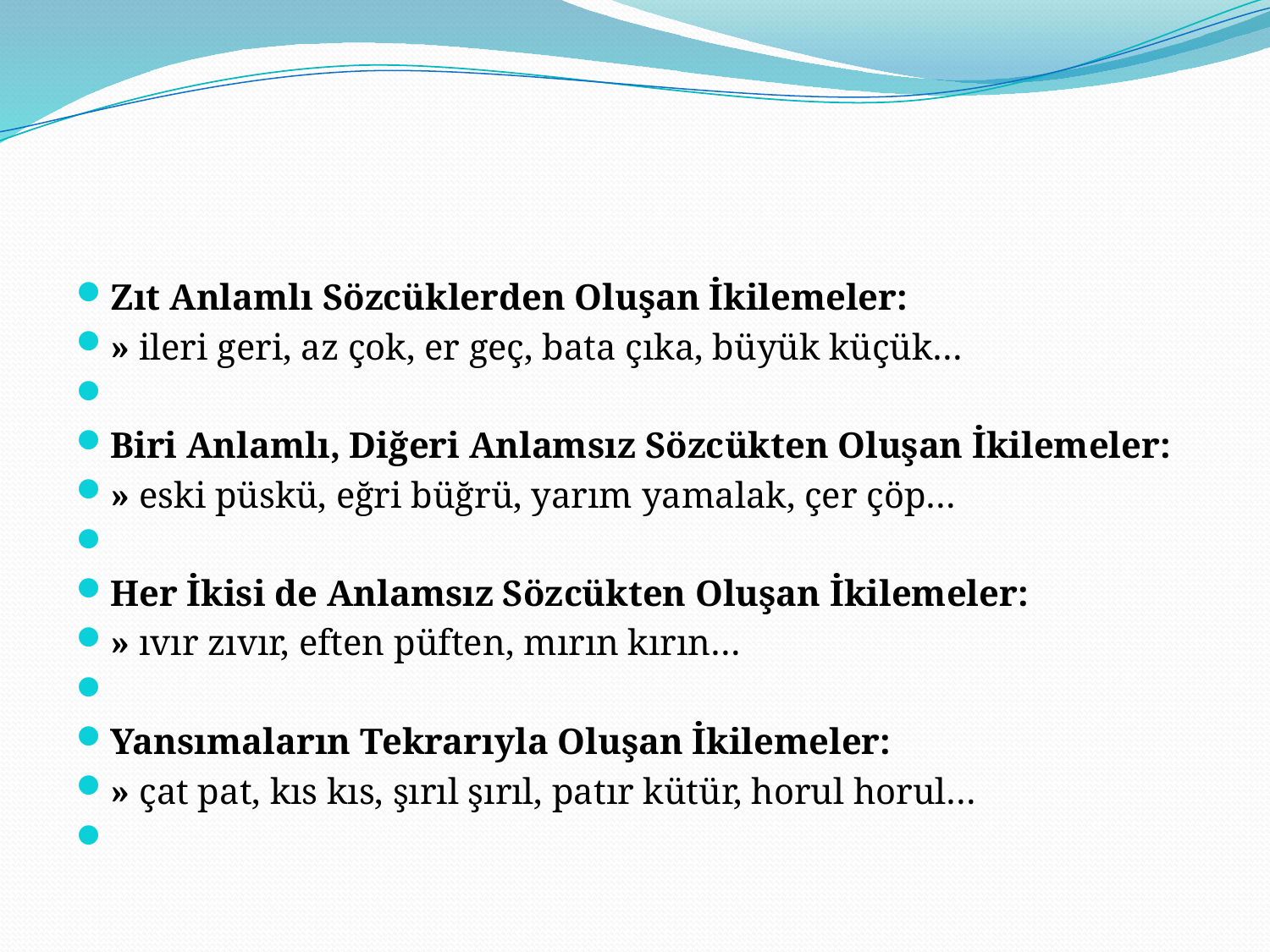

#
Zıt Anlamlı Sözcüklerden Oluşan İkilemeler:
» ileri geri, az çok, er geç, bata çıka, büyük küçük…

Biri Anlamlı, Diğeri Anlamsız Sözcükten Oluşan İkilemeler:
» eski püskü, eğri büğrü, yarım yamalak, çer çöp…

Her İkisi de Anlamsız Sözcükten Oluşan İkilemeler:
» ıvır zıvır, eften püften, mırın kırın…

Yansımaların Tekrarıyla Oluşan İkilemeler:
» çat pat, kıs kıs, şırıl şırıl, patır kütür, horul horul…